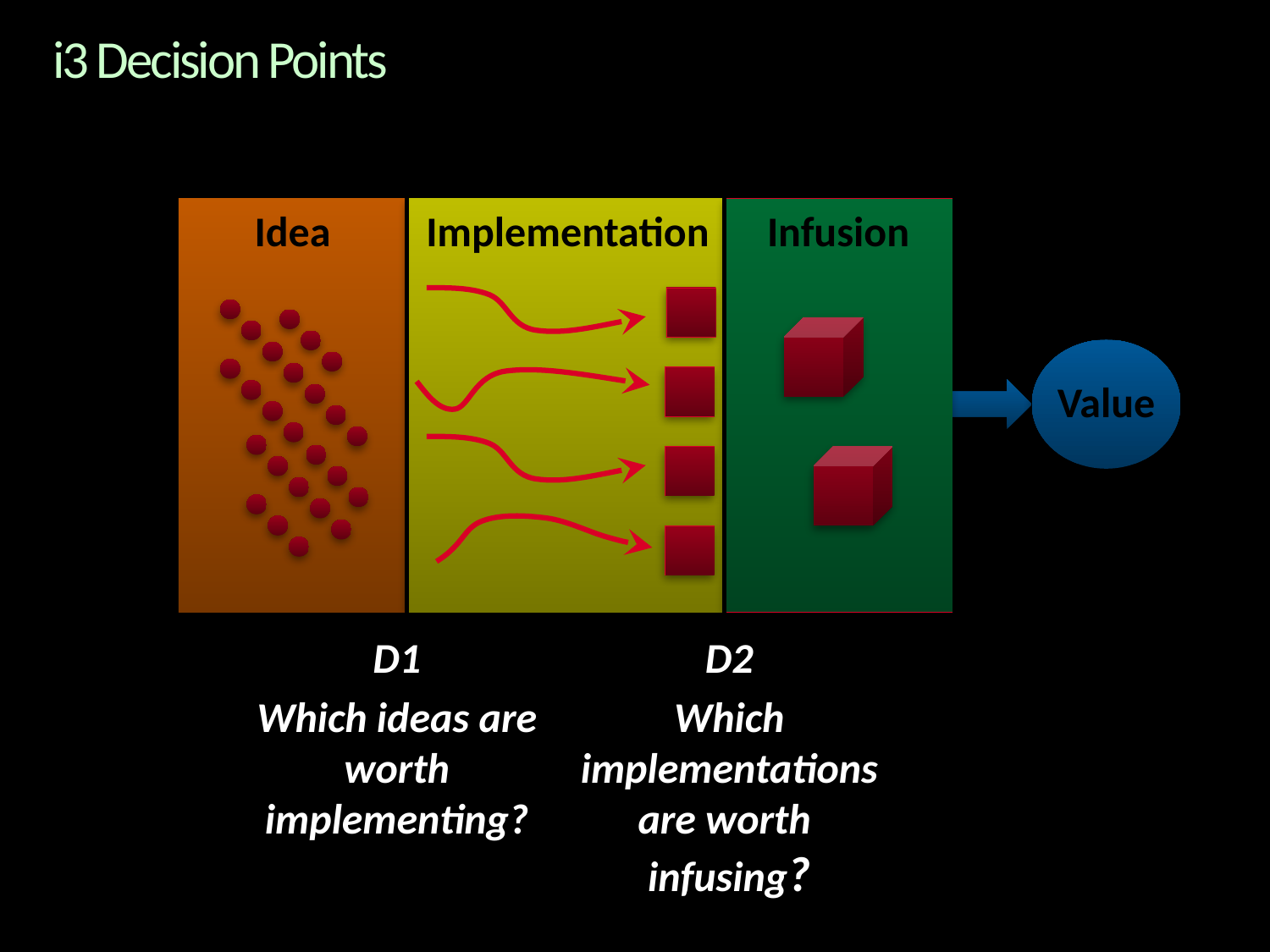

# i3 Decision Points

Idea

Implementation

Infusion

Value

D1

Which ideas are worth implementing?
D2

Which implementations are worth
infusing?